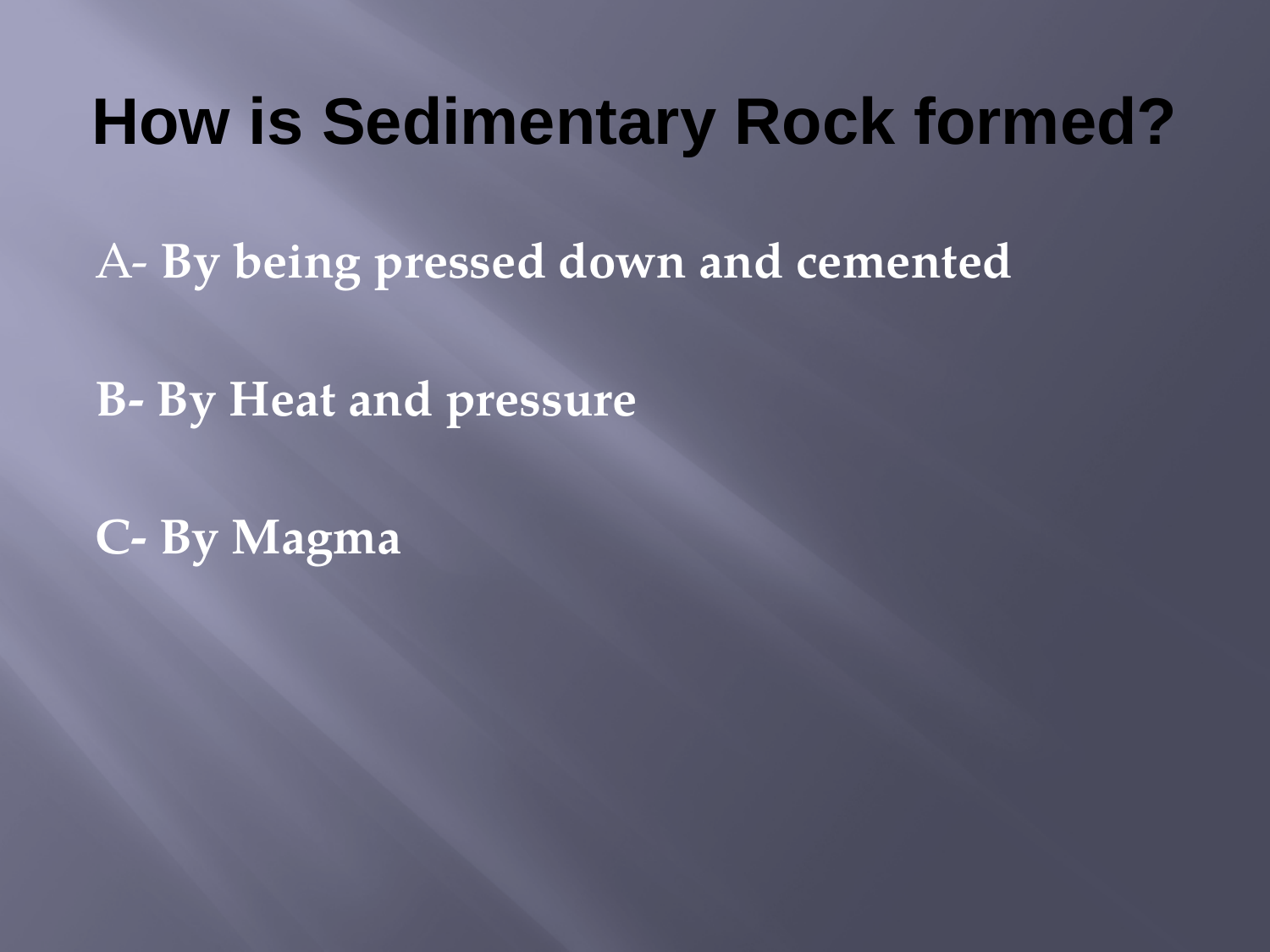

# How is Sedimentary Rock formed?
A- By being pressed down and cemented

B- By Heat and pressure

C- By Magma